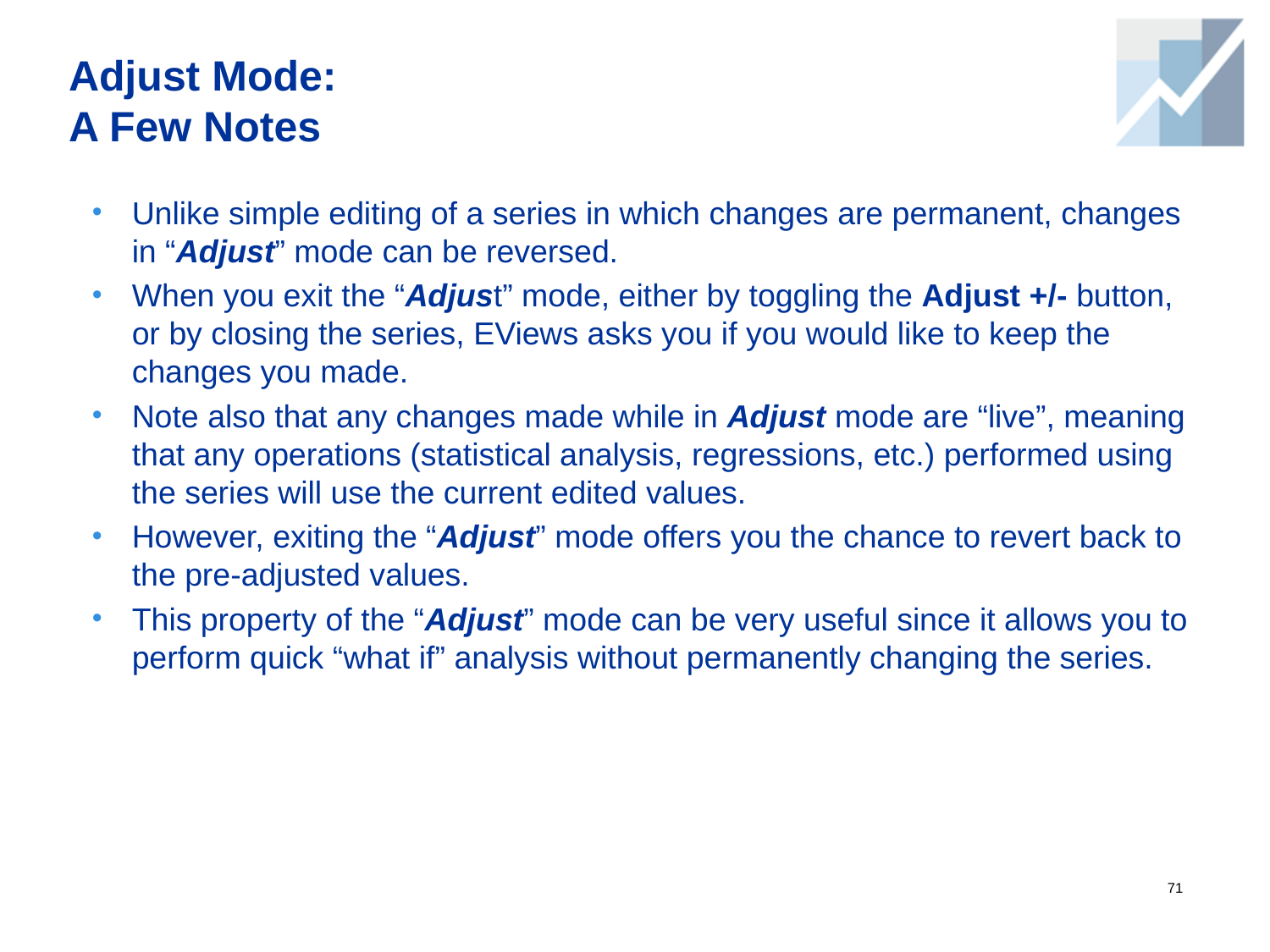

# Adjust Mode: A Few Notes
Unlike simple editing of a series in which changes are permanent, changes in “Adjust” mode can be reversed.
When you exit the “Adjust” mode, either by toggling the Adjust +/- button, or by closing the series, EViews asks you if you would like to keep the changes you made.
Note also that any changes made while in Adjust mode are “live”, meaning that any operations (statistical analysis, regressions, etc.) performed using the series will use the current edited values.
However, exiting the “Adjust” mode offers you the chance to revert back to the pre-adjusted values.
This property of the “Adjust” mode can be very useful since it allows you to perform quick “what if” analysis without permanently changing the series.

71